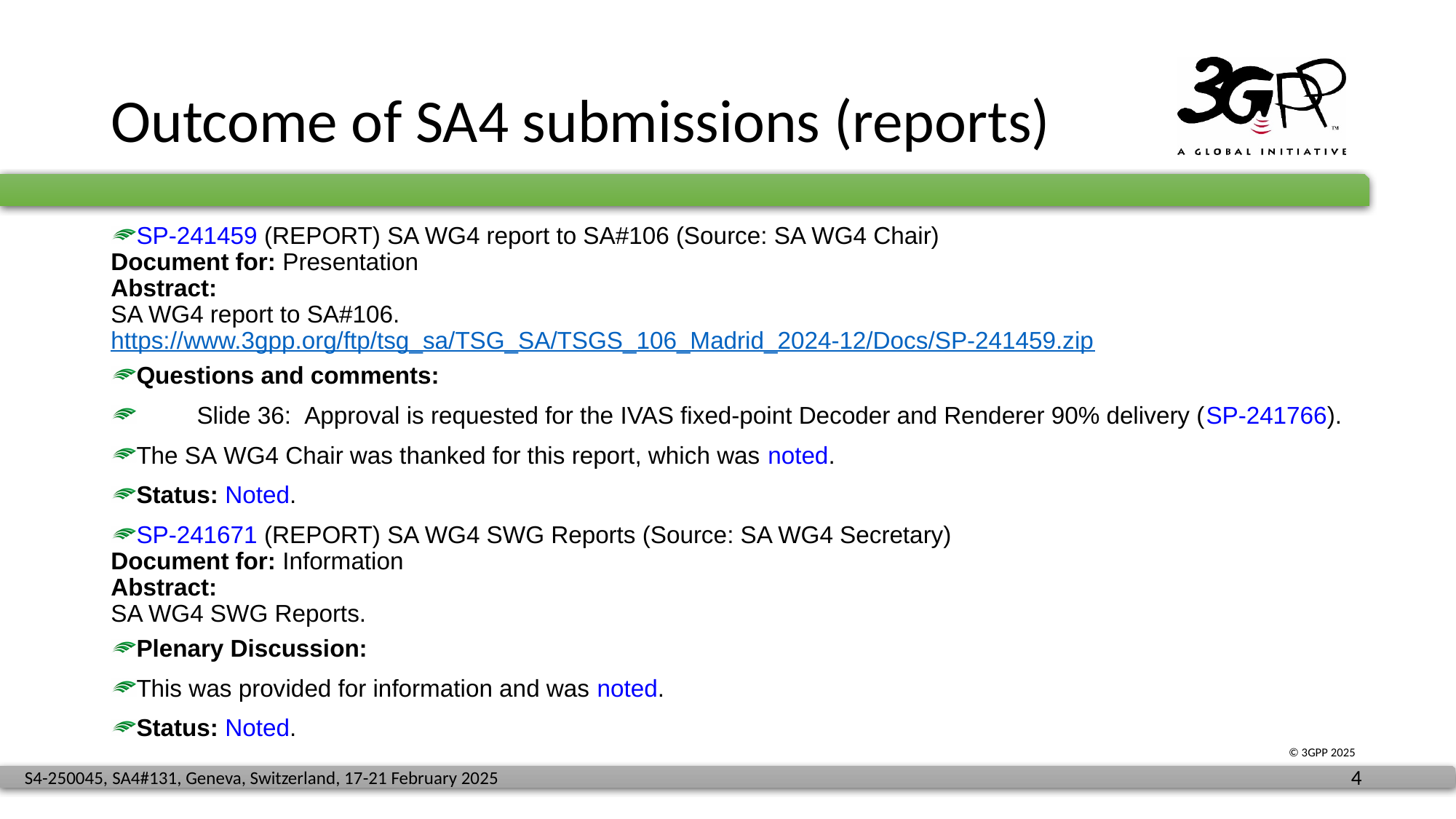

# Outcome of SA4 submissions (reports)
SP-241459 (REPORT) SA WG4 report to SA#106 (Source: SA WG4 Chair)
Document for: Presentation
Abstract:
SA WG4 report to SA#106. https://www.3gpp.org/ftp/tsg_sa/TSG_SA/TSGS_106_Madrid_2024-12/Docs/SP-241459.zip
Questions and comments:
Slide 36:	Approval is requested for the IVAS fixed-point Decoder and Renderer 90% delivery (SP-241766).
The SA WG4 Chair was thanked for this report, which was noted.
Status: Noted.
SP-241671 (REPORT) SA WG4 SWG Reports (Source: SA WG4 Secretary)
Document for: Information
Abstract:
SA WG4 SWG Reports.
Plenary Discussion:
This was provided for information and was noted.
Status: Noted.